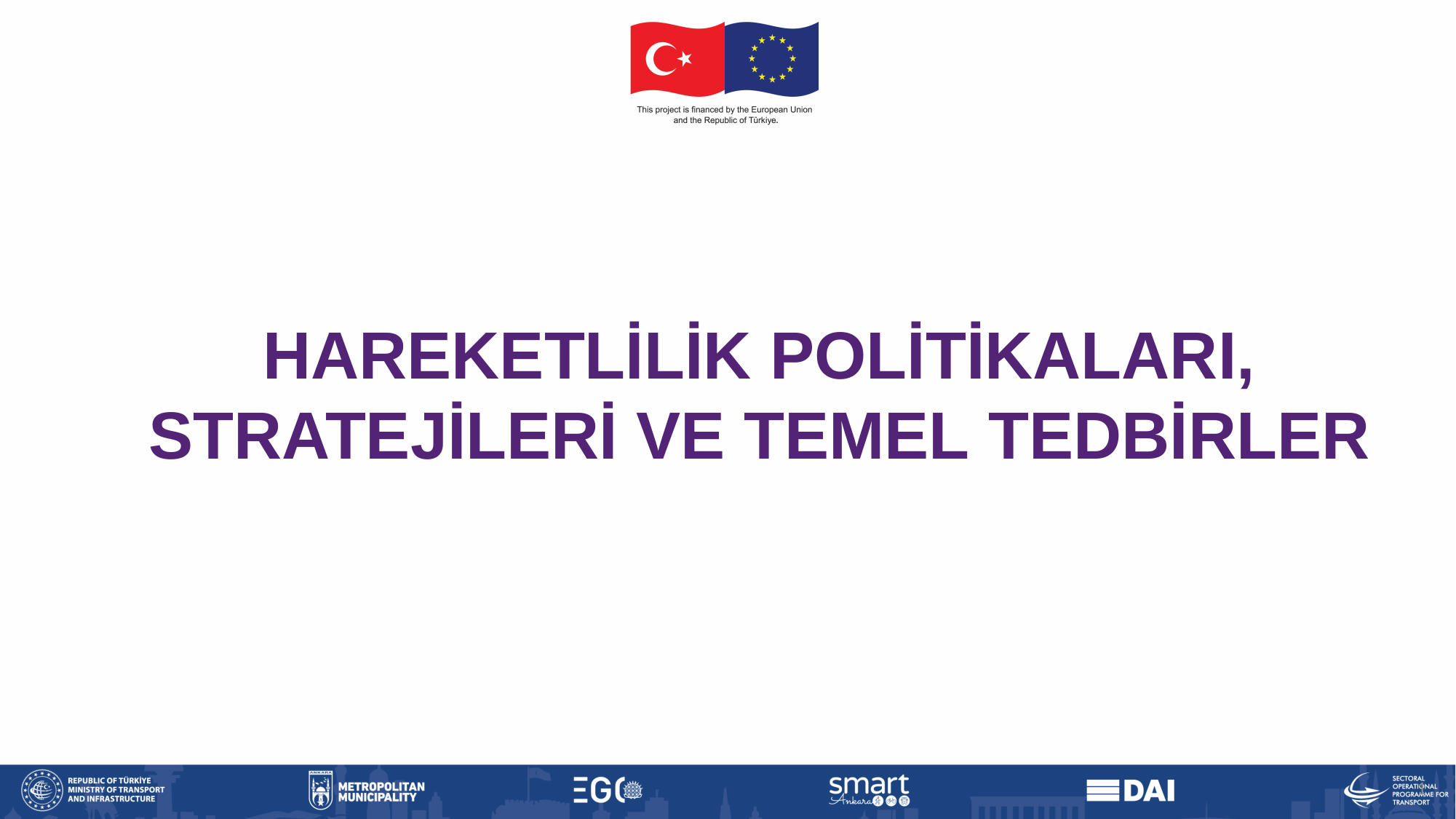

HAREKETLİLİK POLİTİKALARI, STRATEJİLERİ VE TEMEL TEDBİRLER
1